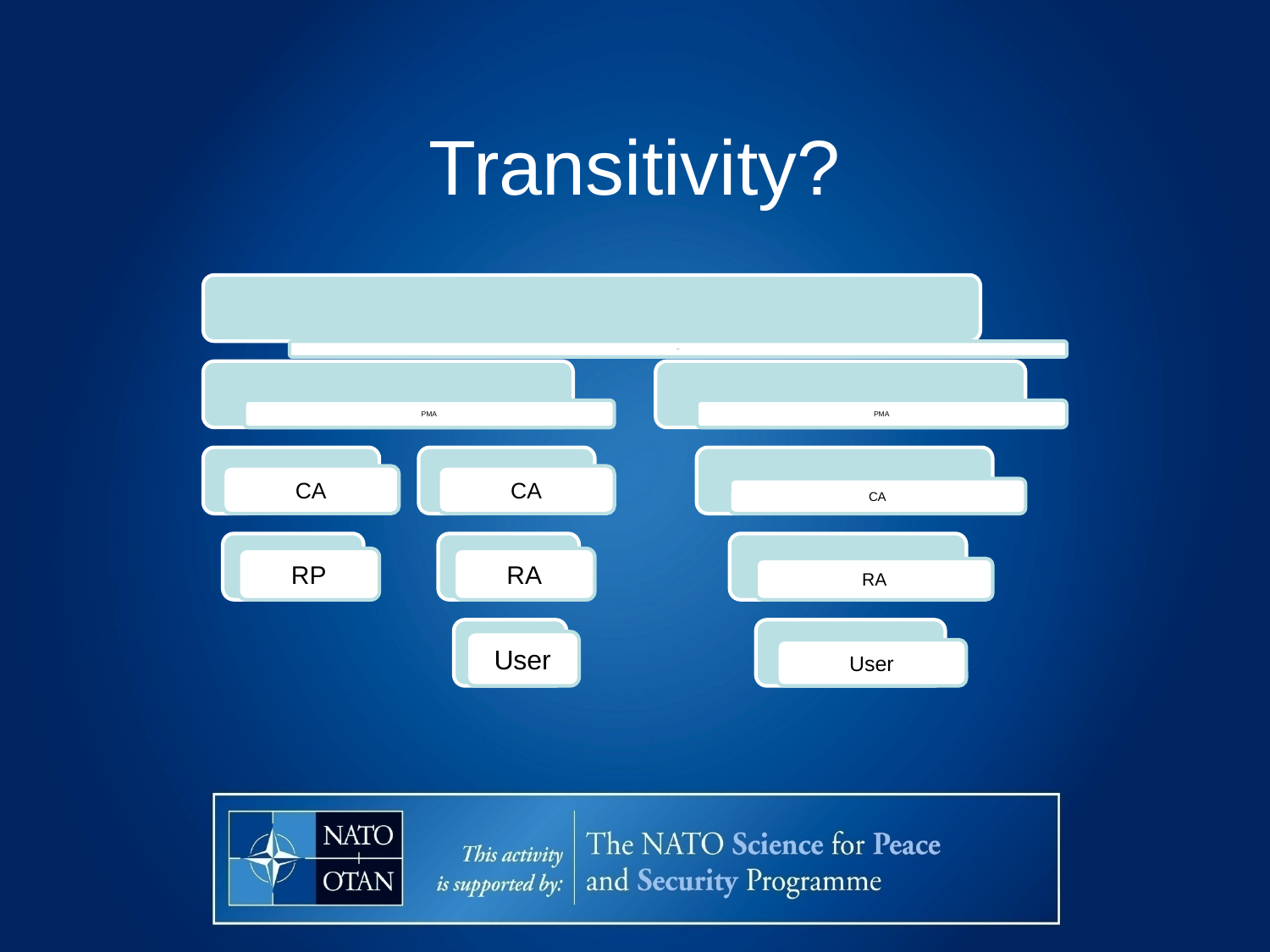

# Transitivity?
IGTF
CA
RP
PMA
RA
User
PMA
CA
CA
RA
User